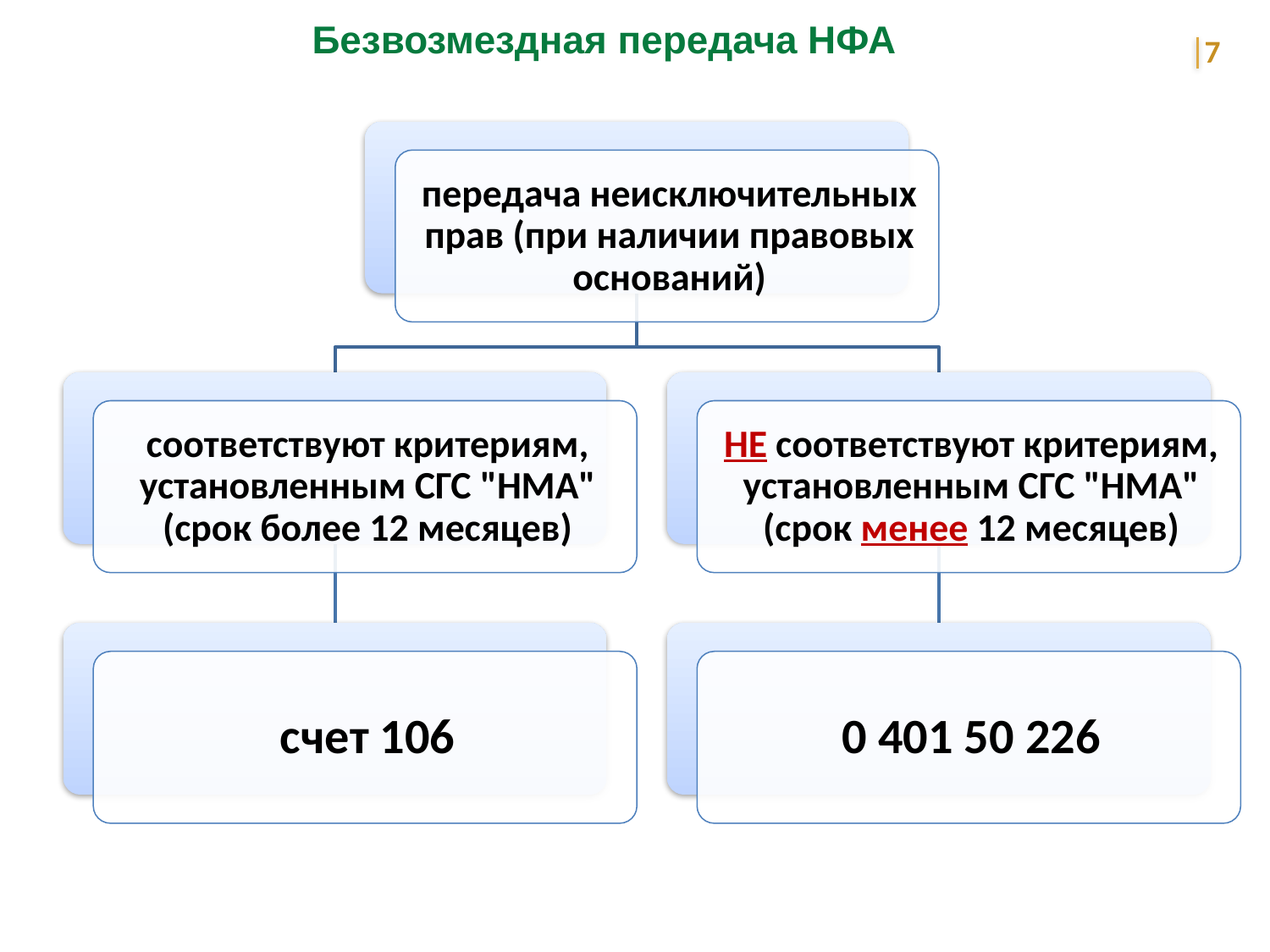

Безвозмездная передача НФА
7
передача неисключительных прав (при наличии правовых оснований)
соответствуют критериям, установленным СГС "НМА" (срок более 12 месяцев)
счет 106
НЕ соответствуют критериям, установленным СГС "НМА" (срок менее 12 месяцев)
0 401 50 226